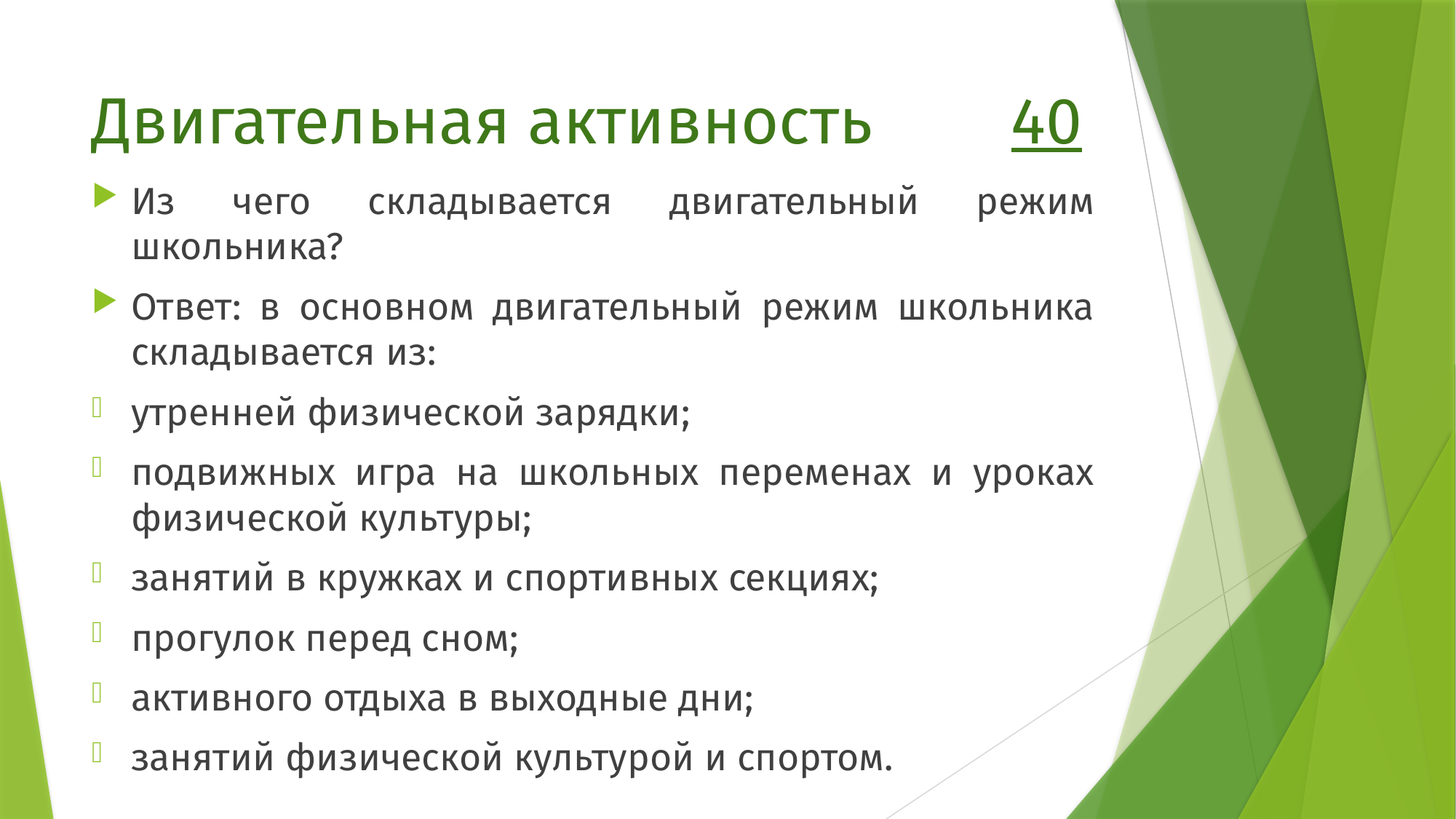

# Двигательная активность        40
Из чего складывается двигательный режим школьника?
Ответ: в основном двигательный режим школьника складывается из:
утренней физической зарядки;
подвижных игра на школьных переменах и уроках физической культуры;
занятий в кружках и спортивных секциях;
прогулок перед сном;
активного отдыха в выходные дни;
занятий физической культурой и спортом.